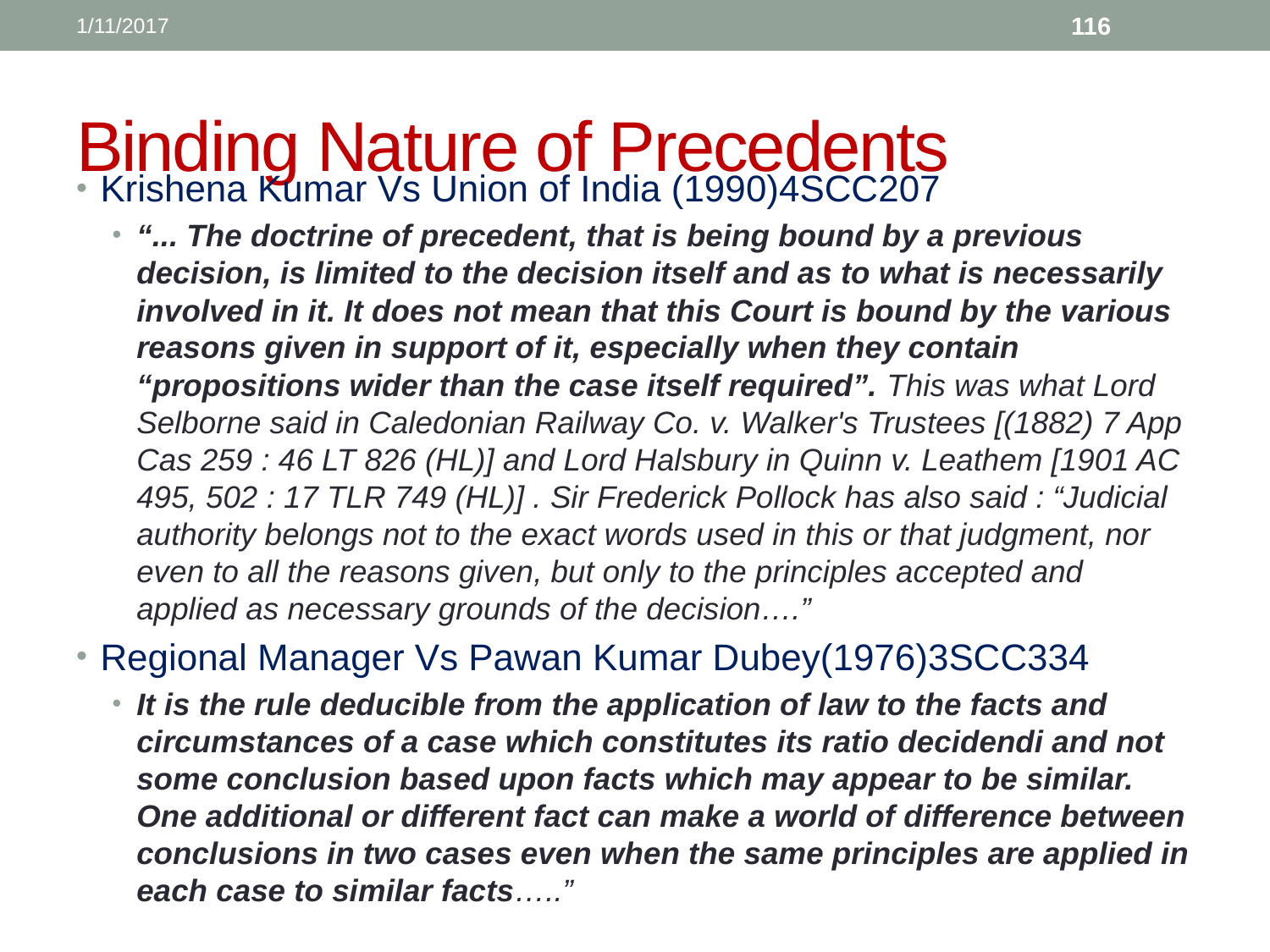

1/11/2017
116
# Binding Nature of Precedents
Krishena Kumar Vs Union of India (1990)4SCC207
“... The doctrine of precedent, that is being bound by a previous decision, is limited to the decision itself and as to what is necessarily involved in it. It does not mean that this Court is bound by the various reasons given in support of it, especially when they contain “propositions wider than the case itself required”. This was what Lord Selborne said in Caledonian Railway Co. v. Walker's Trustees [(1882) 7 App Cas 259 : 46 LT 826 (HL)] and Lord Halsbury in Quinn v. Leathem [1901 AC 495, 502 : 17 TLR 749 (HL)] . Sir Frederick Pollock has also said : “Judicial authority belongs not to the exact words used in this or that judgment, nor even to all the reasons given, but only to the principles accepted and applied as necessary grounds of the decision….”
Regional Manager Vs Pawan Kumar Dubey(1976)3SCC334
It is the rule deducible from the application of law to the facts and circumstances of a case which constitutes its ratio decidendi and not some conclusion based upon facts which may appear to be similar. One additional or different fact can make a world of difference between conclusions in two cases even when the same principles are applied in each case to similar facts…..”